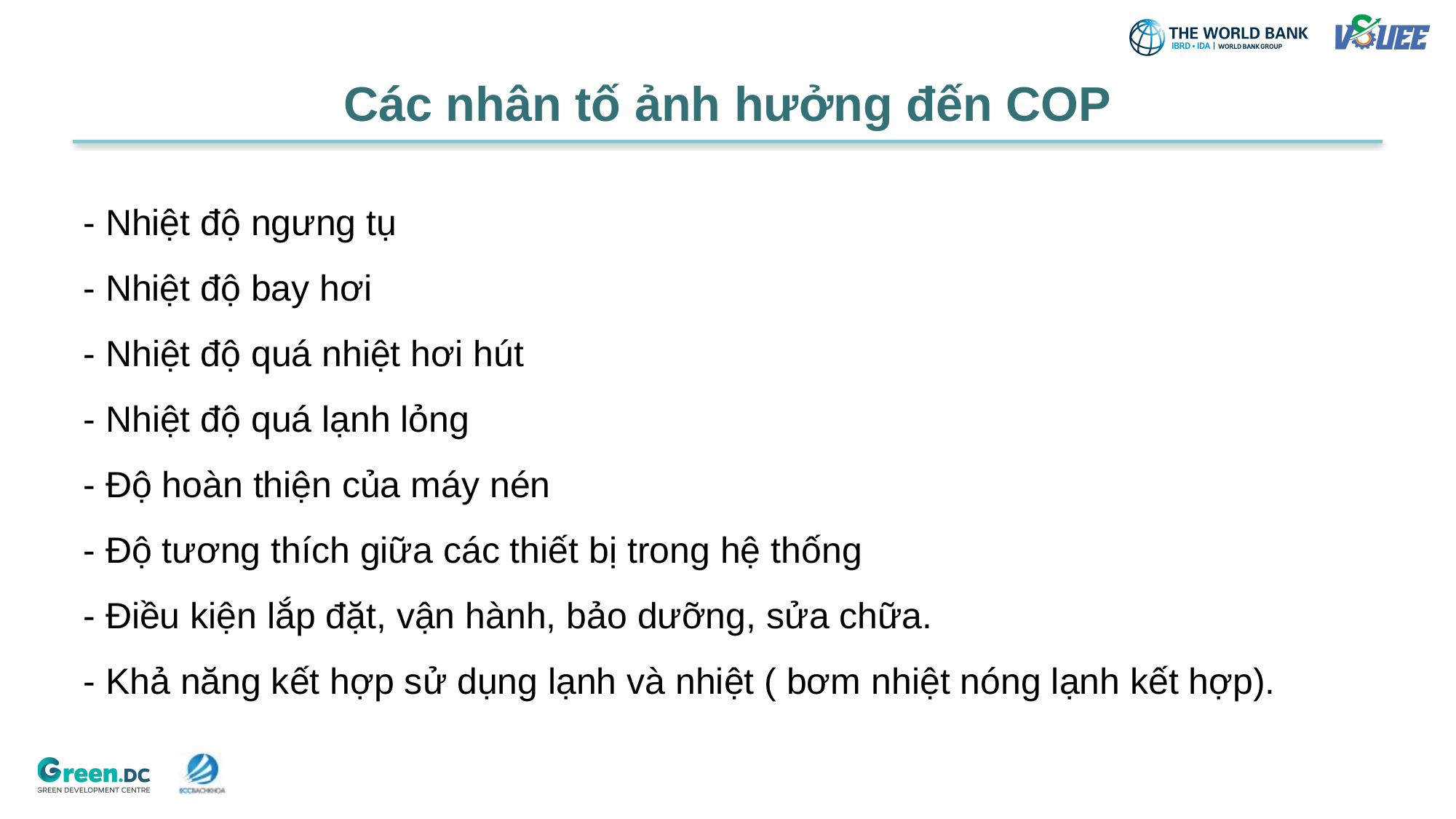

# Các nhân tố ảnh hưởng đến COP
- Nhiệt độ ngưng tụ
- Nhiệt độ bay hơi
- Nhiệt độ quá nhiệt hơi hút
- Nhiệt độ quá lạnh lỏng
- Độ hoàn thiện của máy nén
- Độ tương thích giữa các thiết bị trong hệ thống
- Điều kiện lắp đặt, vận hành, bảo dưỡng, sửa chữa.
- Khả năng kết hợp sử dụng lạnh và nhiệt ( bơm nhiệt nóng lạnh kết hợp).